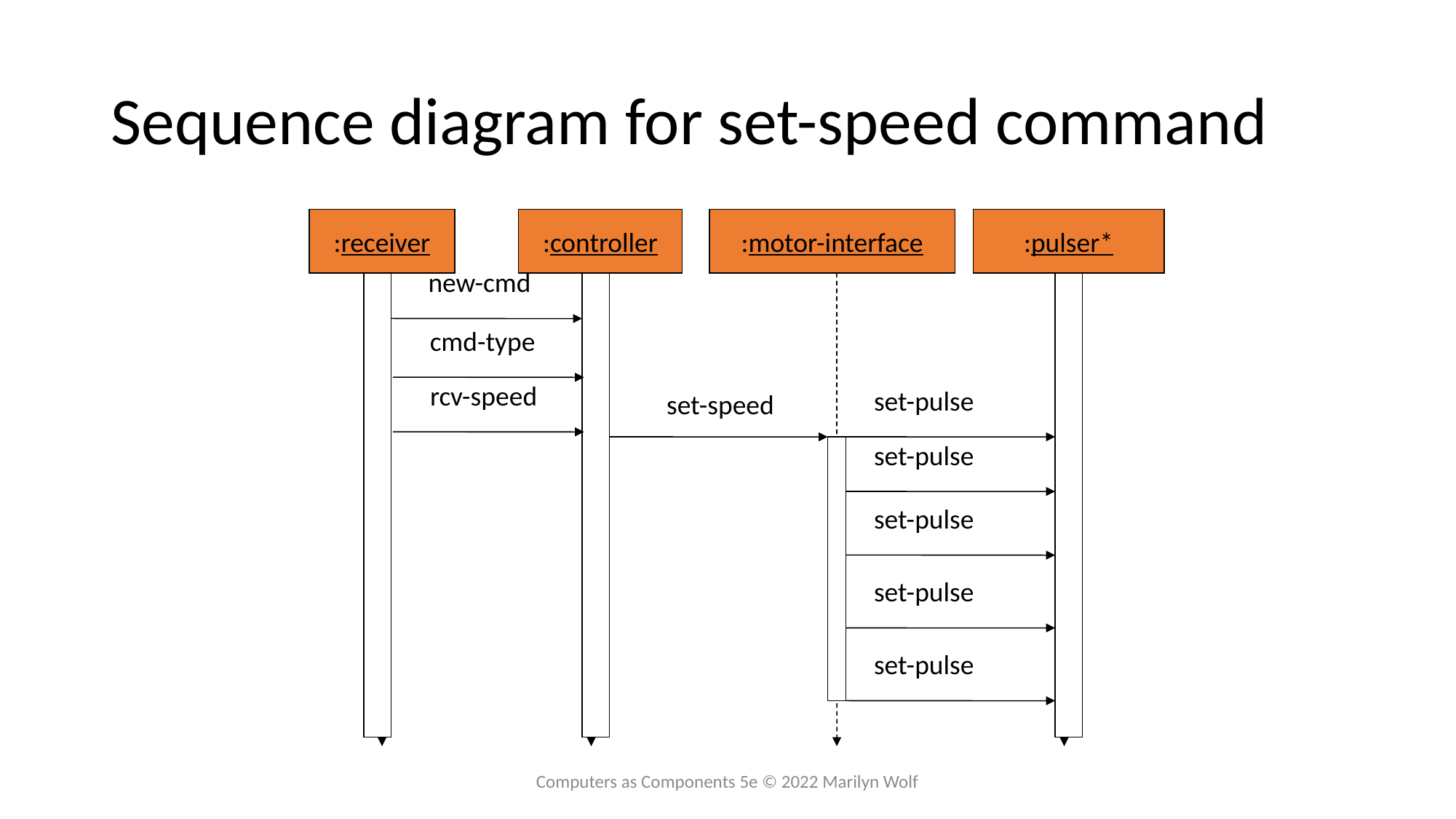

# Sequence diagram for set-speed command
:receiver
:controller
:motor-interface
:pulser*
new-cmd

cmd-type
rcv-speed

set-pulse
set-speed

set-pulse

set-pulse

set-pulse

set-pulse

Computers as Components 5e © 2022 Marilyn Wolf